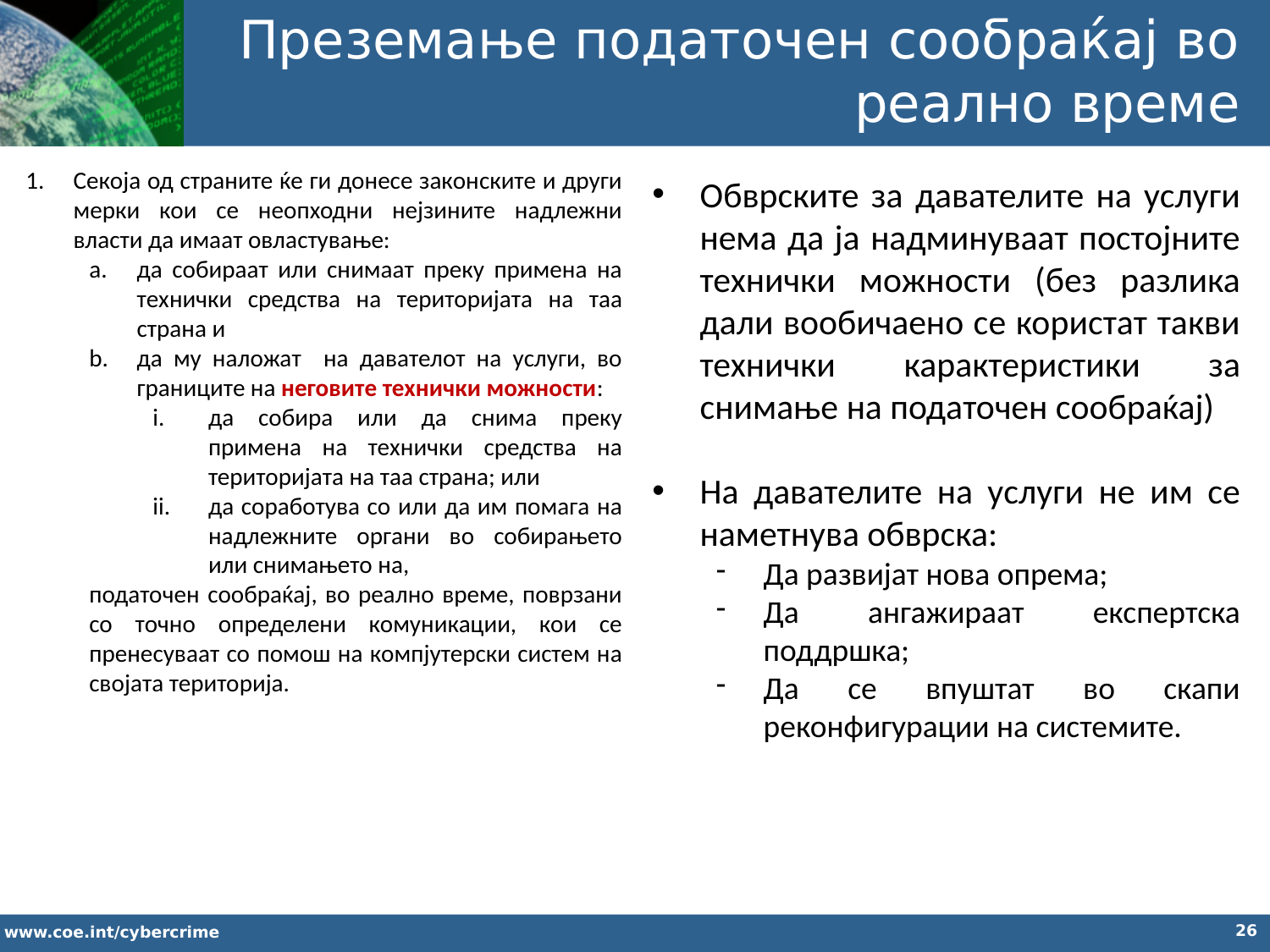

Преземање податочен сообраќај во реално време
Секоја од страните ќе ги донесе законските и други мерки кои се неопходни нејзините надлежни власти да имаат овластување:
да собираат или снимаат преку примена на технички средства на територијата на таа страна и
да му наложат  на давателот на услуги, во границите на неговите технички можности:
да собира или да снима преку примена на технички средства на територијата на таа страна; или
да соработува со или да им помага на надлежните органи во собирањето или снимањето на,
податочен сообраќај, во реално време, поврзани со точно определени комуникации, кои се пренесуваат со помош на компјутерски систем на својата територија.
Обврските за давателите на услуги нема да ја надминуваат постојните технички можности (без разлика дали вообичаено се користат такви технички карактеристики за снимање на податочен сообраќај)

На давателите на услуги не им се наметнува обврска:
Да развијат нова опрема;
Да ангажираат експертска поддршка;
Да се впуштат во скапи реконфигурации на системите.